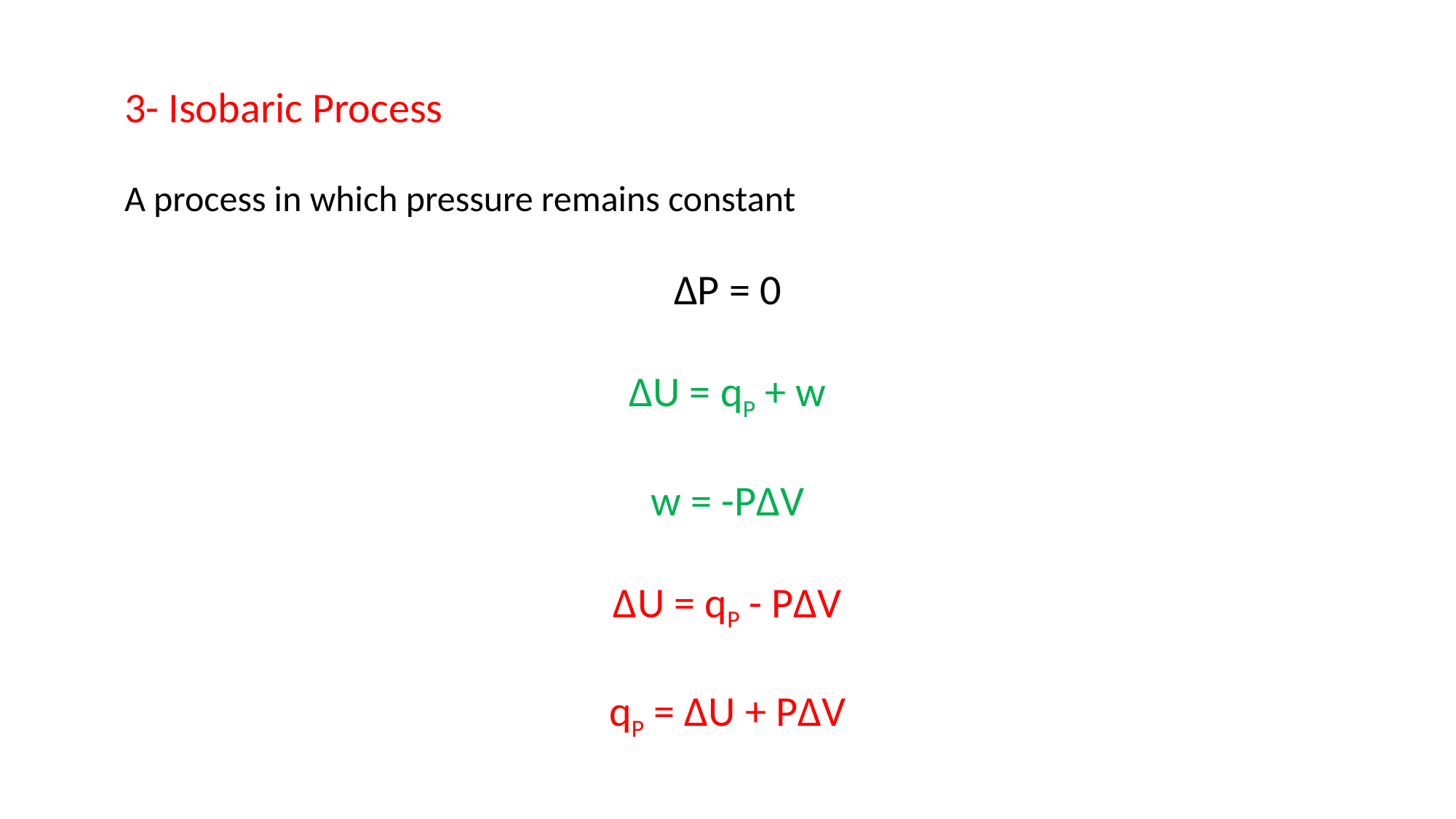

3- Isobaric Process

A process in which pressure remains constant

∆P = 0

∆U = qP + w

w = -P∆V

∆U = qP - P∆V

qP = ∆U + P∆V